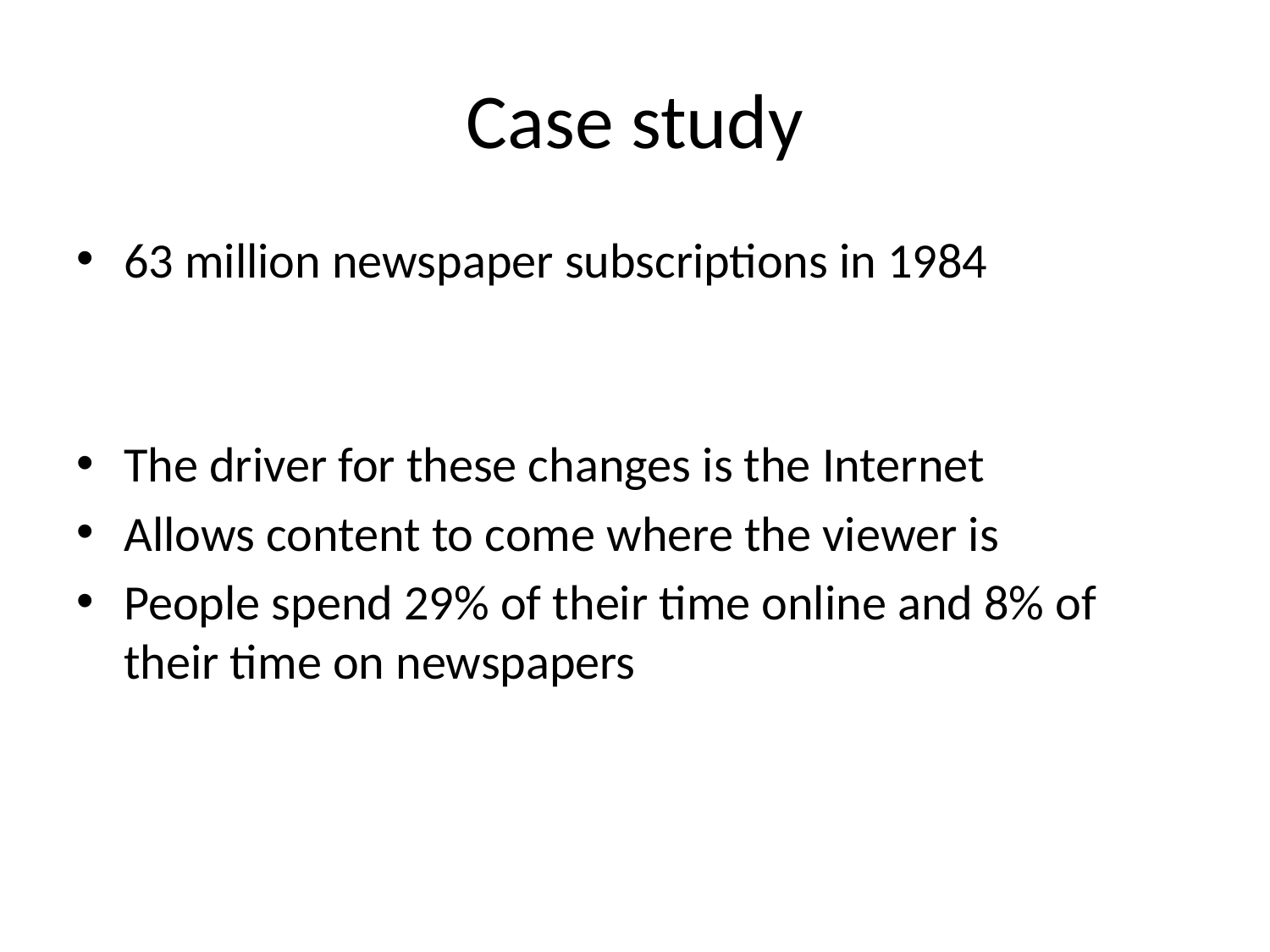

# Case study
63 million newspaper subscriptions in 1984

The driver for these changes is the Internet
Allows content to come where the viewer is
People spend 29% of their time online and 8% of their time on newspapers